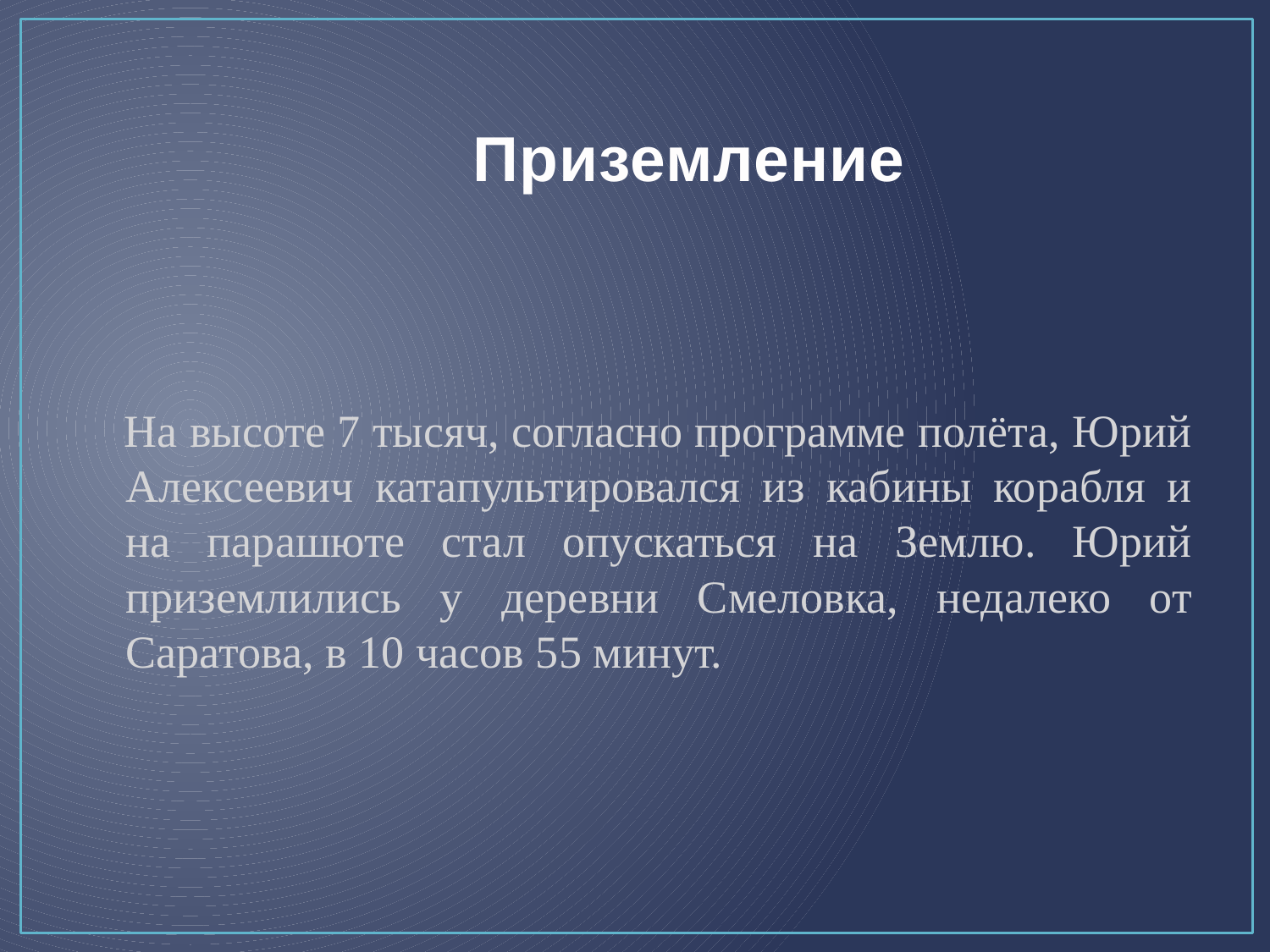

# Приземление
   На высоте 7 тысяч, согласно программе полёта, Юрий Алексеевич катапультировался из кабины корабля и на парашюте стал опускаться на Землю. Юрий приземлились у деревни Смеловка, недалеко от Саратова, в 10 часов 55 минут.